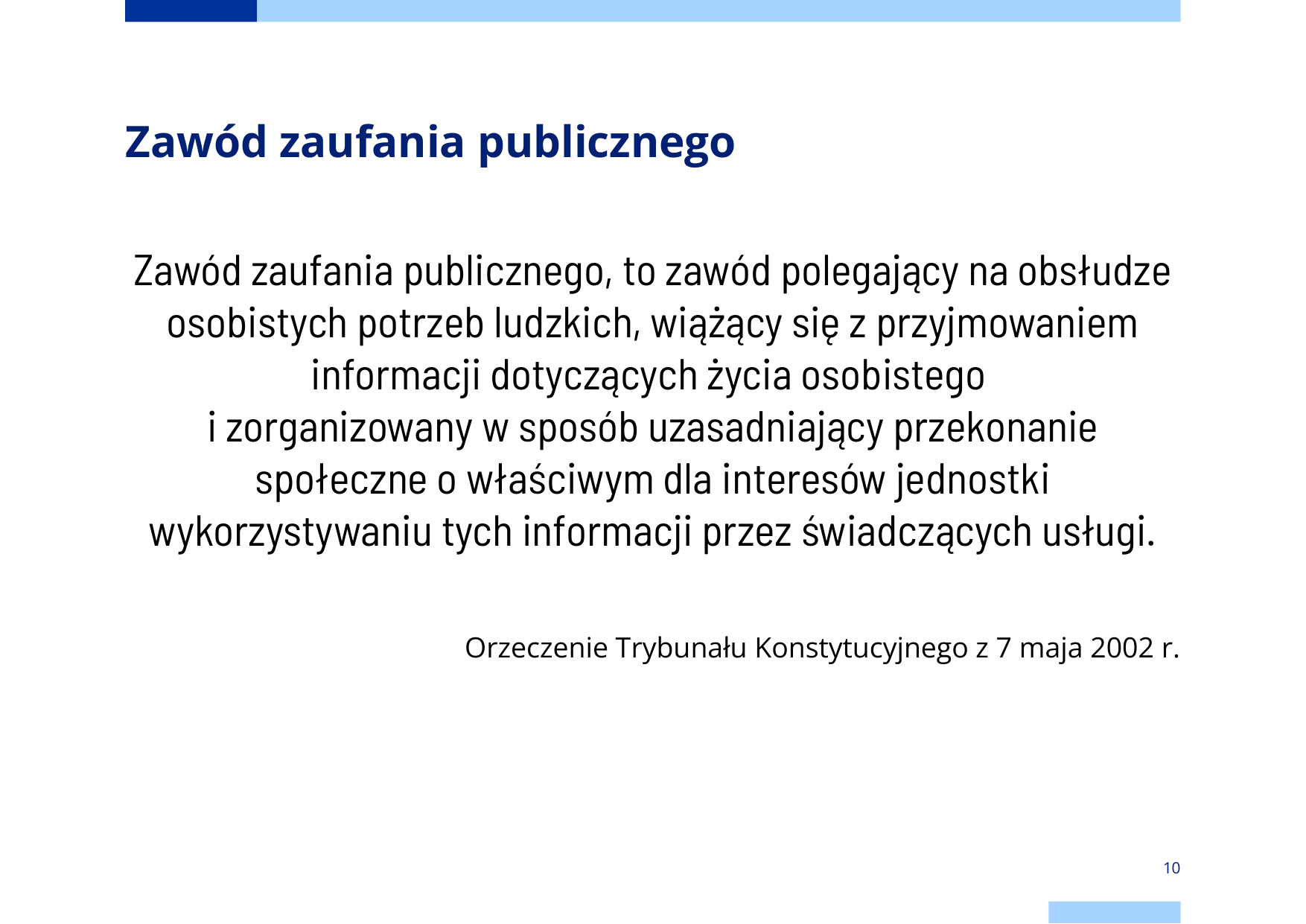

# Zawód zaufania publicznego
Zawód zaufania publicznego, to zawód polegający na obsłudze osobistych potrzeb ludzkich, wiążący się z przyjmowaniem informacji dotyczących życia osobistego
i zorganizowany w sposób uzasadniający przekonanie społeczne o właściwym dla interesów jednostki wykorzystywaniu tych informacji przez świadczących usługi.

Orzeczenie Trybunału Konstytucyjnego z 7 maja 2002 r.

10